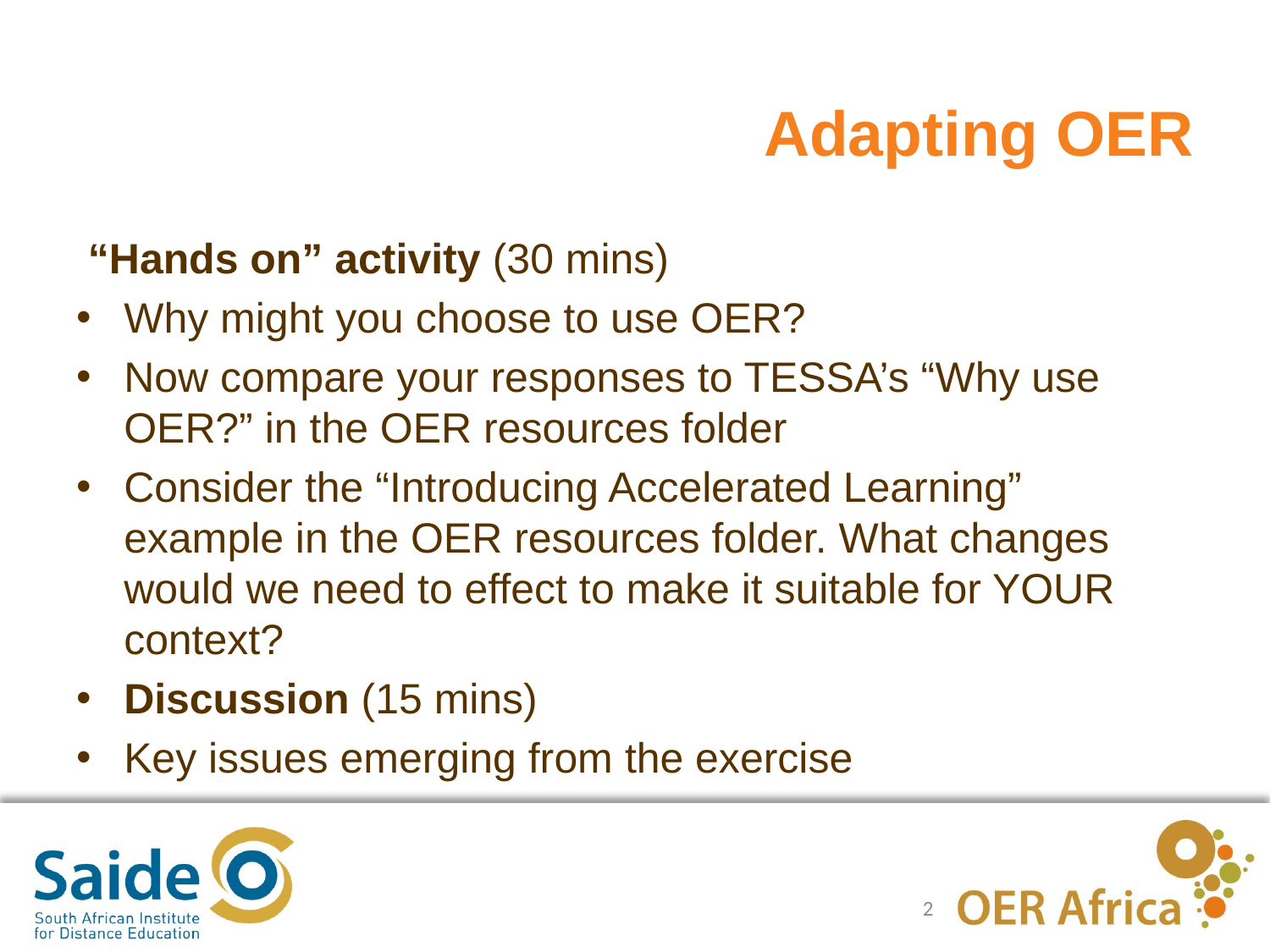

# Adapting OER
 “Hands on” activity (30 mins)
Why might you choose to use OER?
Now compare your responses to TESSA’s “Why use OER?” in the OER resources folder
Consider the “Introducing Accelerated Learning” example in the OER resources folder. What changes would we need to effect to make it suitable for YOUR context?
Discussion (15 mins)
Key issues emerging from the exercise
2